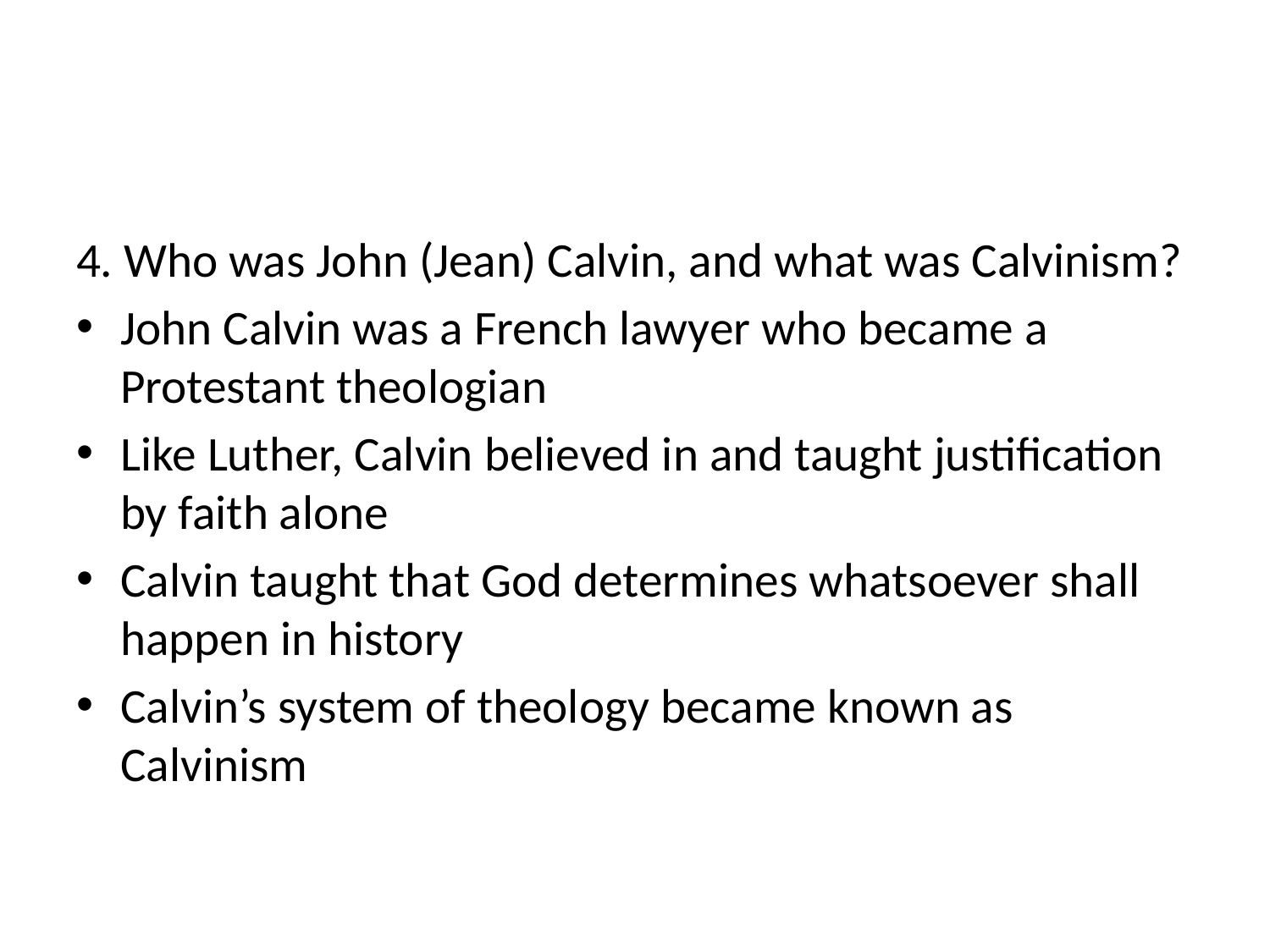

#
4. Who was John (Jean) Calvin, and what was Calvinism?
John Calvin was a French lawyer who became a Protestant theologian
Like Luther, Calvin believed in and taught justification by faith alone
Calvin taught that God determines whatsoever shall happen in history
Calvin’s system of theology became known as Calvinism